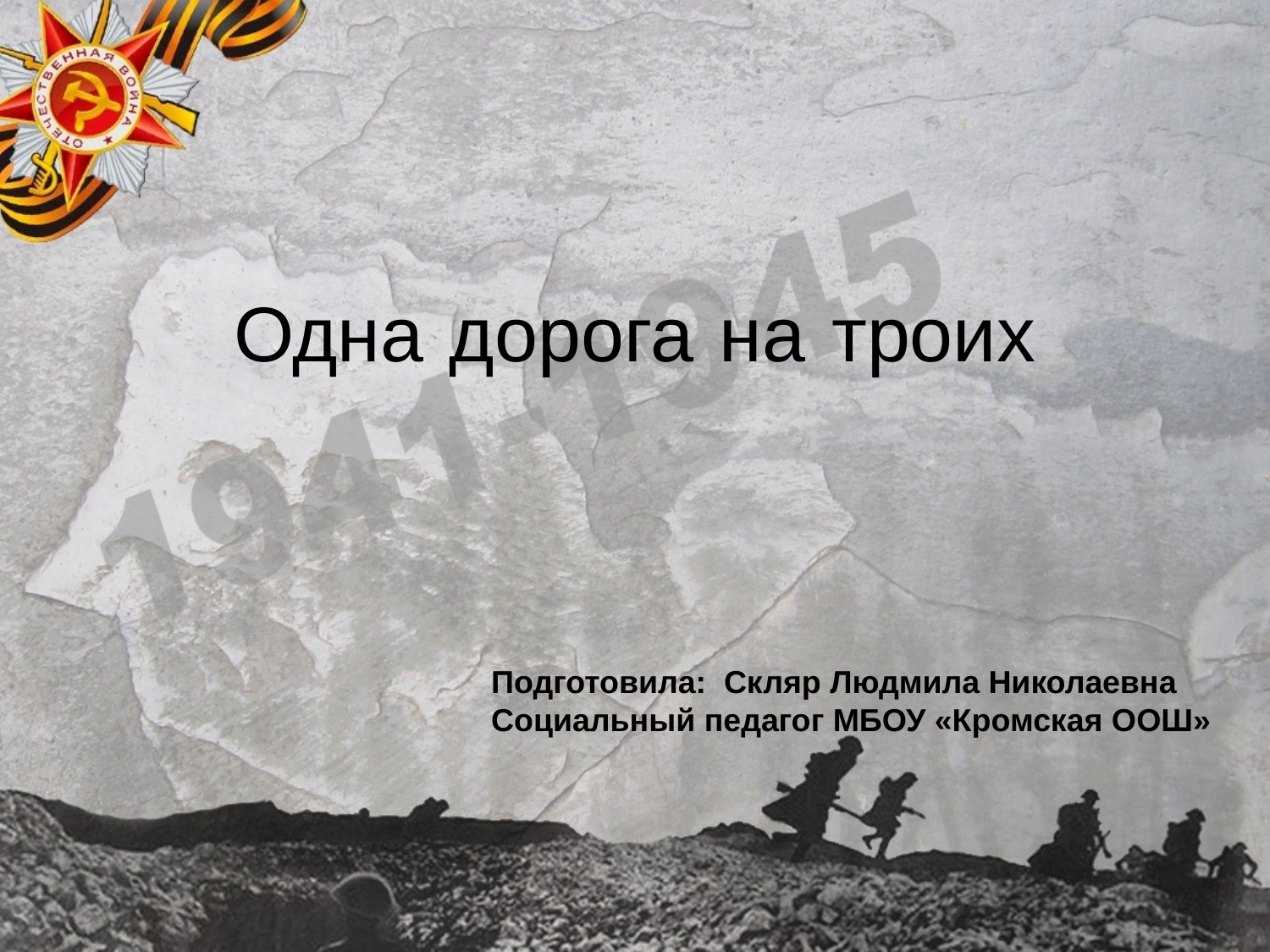

# Одна дорога на троих
Подготовила:  Скляр Людмила Николаевна
Социальный педагог МБОУ «Кромская ООШ»